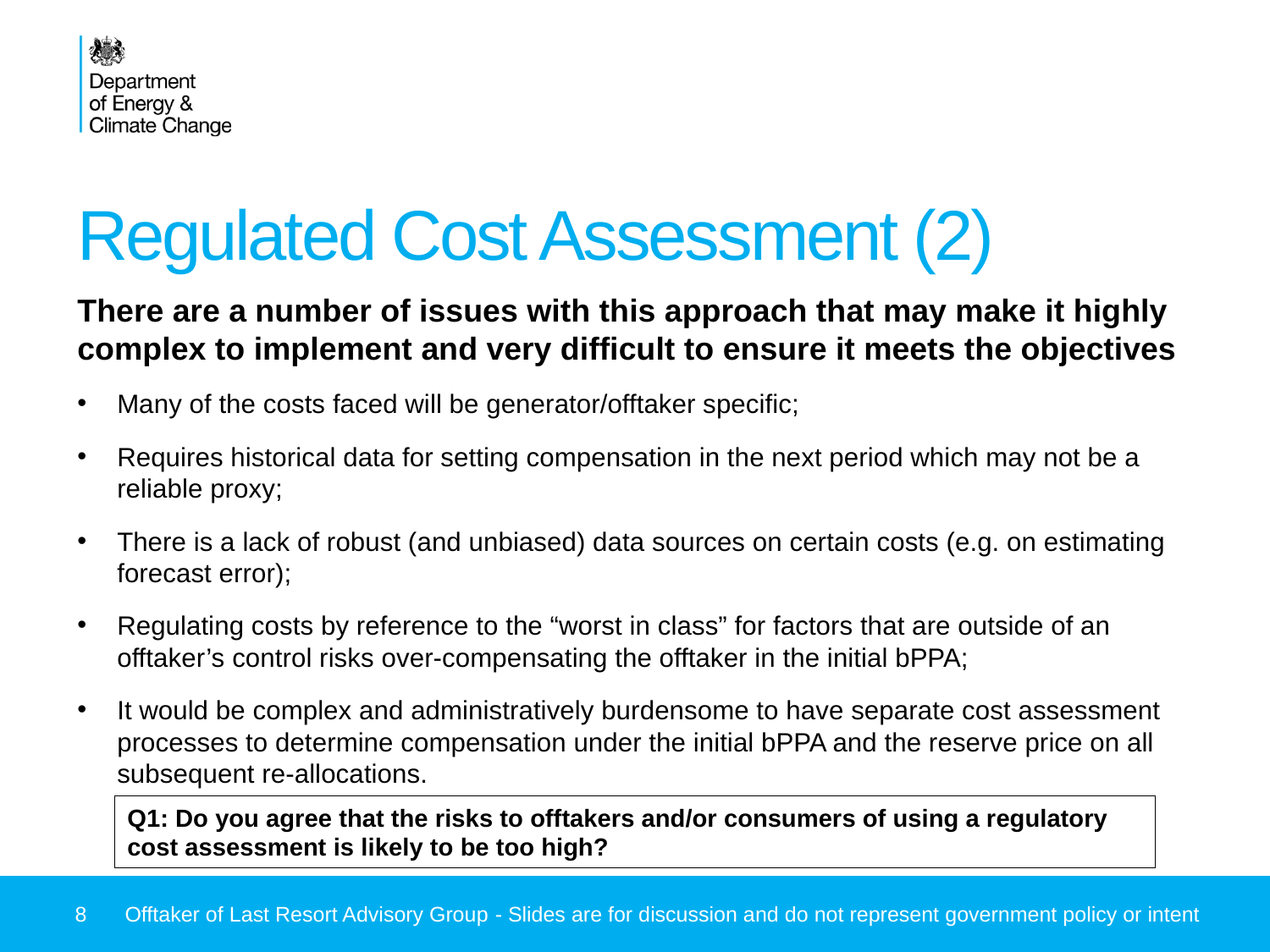

# Regulated Cost Assessment (2)
There are a number of issues with this approach that may make it highly complex to implement and very difficult to ensure it meets the objectives
Many of the costs faced will be generator/offtaker specific;
Requires historical data for setting compensation in the next period which may not be a reliable proxy;
There is a lack of robust (and unbiased) data sources on certain costs (e.g. on estimating forecast error);
Regulating costs by reference to the “worst in class” for factors that are outside of an offtaker’s control risks over-compensating the offtaker in the initial bPPA;
It would be complex and administratively burdensome to have separate cost assessment processes to determine compensation under the initial bPPA and the reserve price on all subsequent re-allocations.

Q1: Do you agree that the risks to offtakers and/or consumers of using a regulatory cost assessment is likely to be too high?
8
Offtaker of Last Resort Advisory Group - Slides are for discussion and do not represent government policy or intent